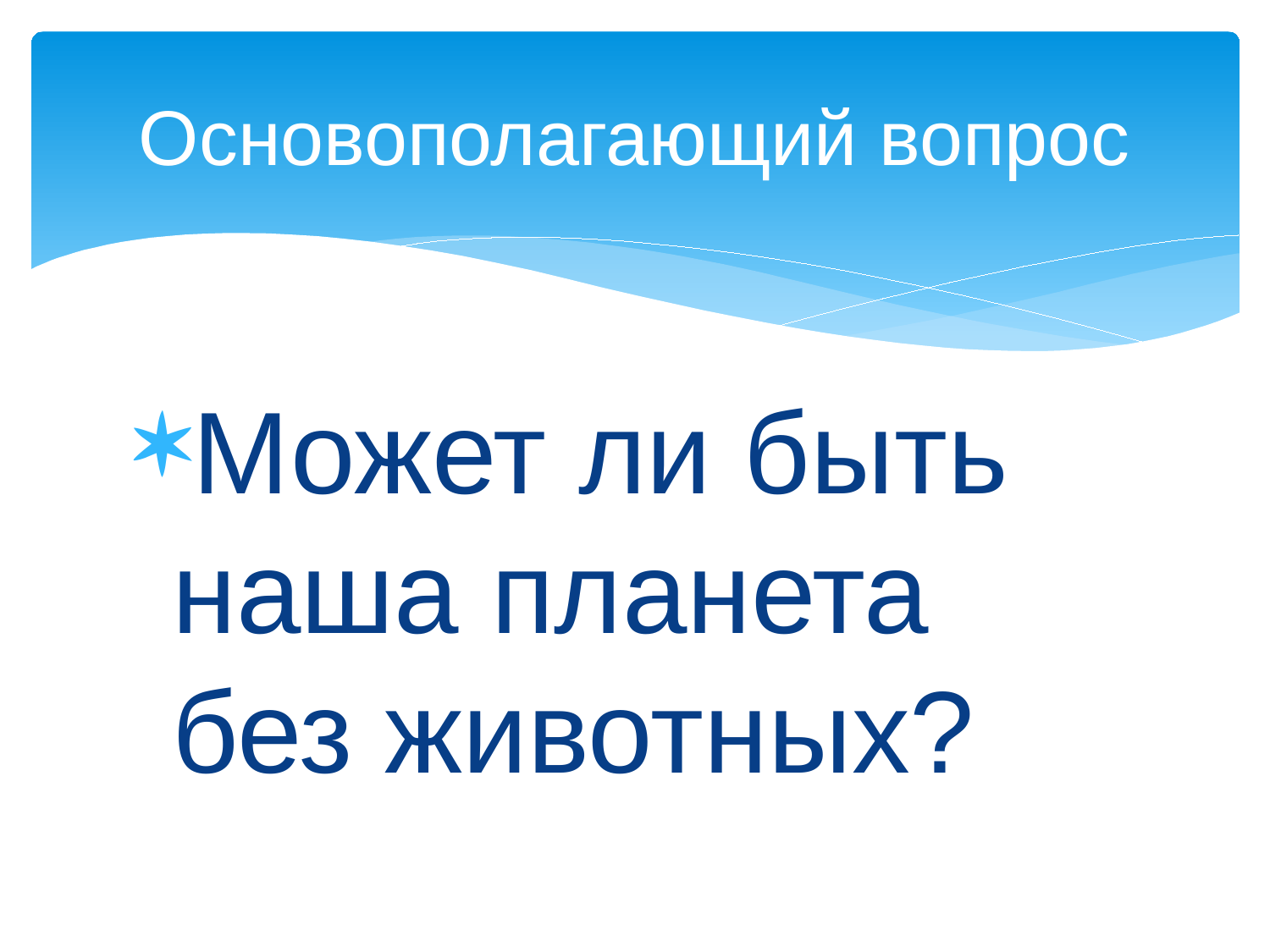

# Основополагающий вопрос
Может ли быть наша планета без животных?